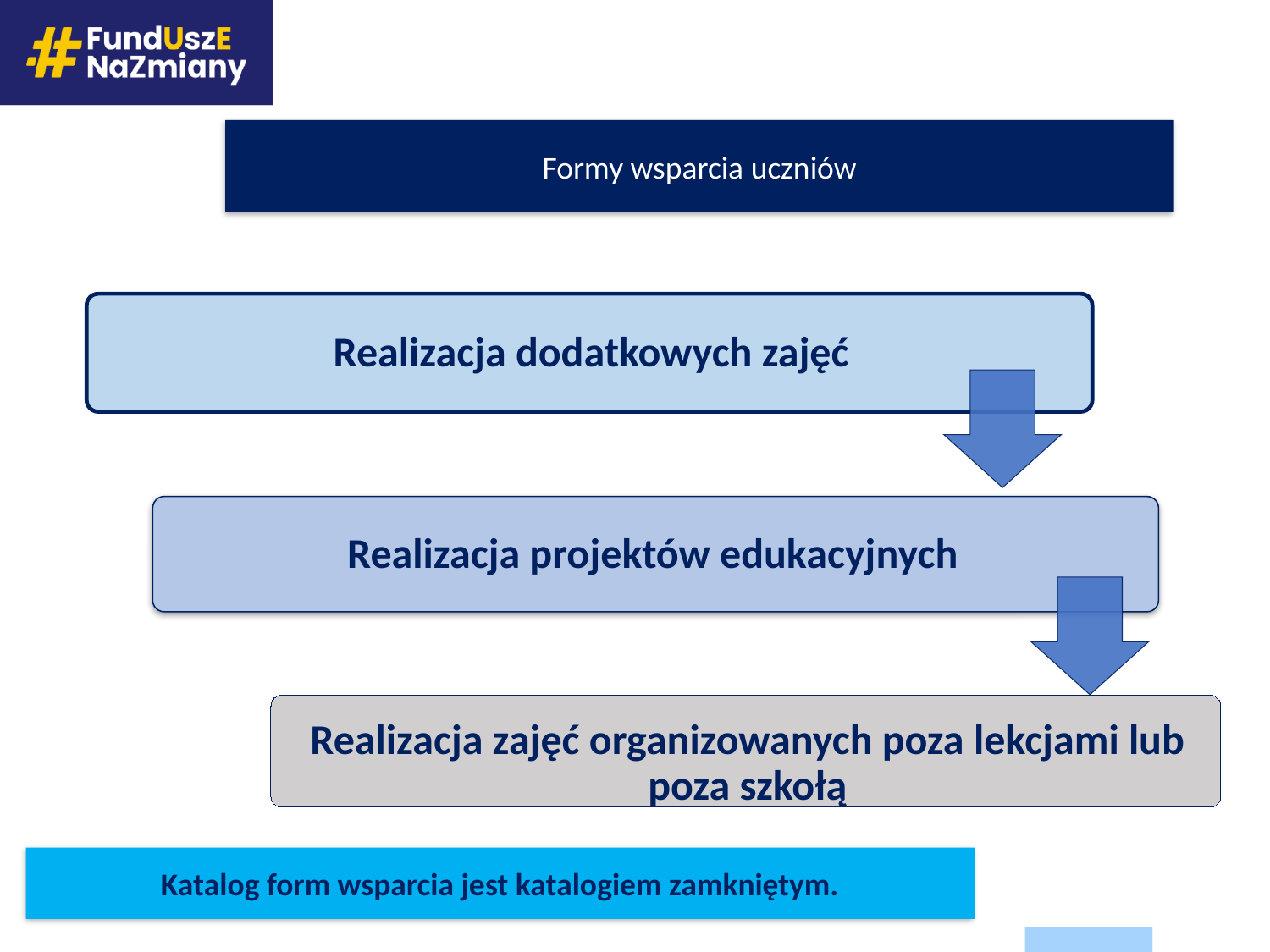

Formy wsparcia uczniów
Realizacja dodatkowych zajęć
Realizacja projektów edukacyjnych

Realizacja zajęć organizowanych poza lekcjami lub poza szkołą

Katalog form wsparcia jest katalogiem zamkniętym.